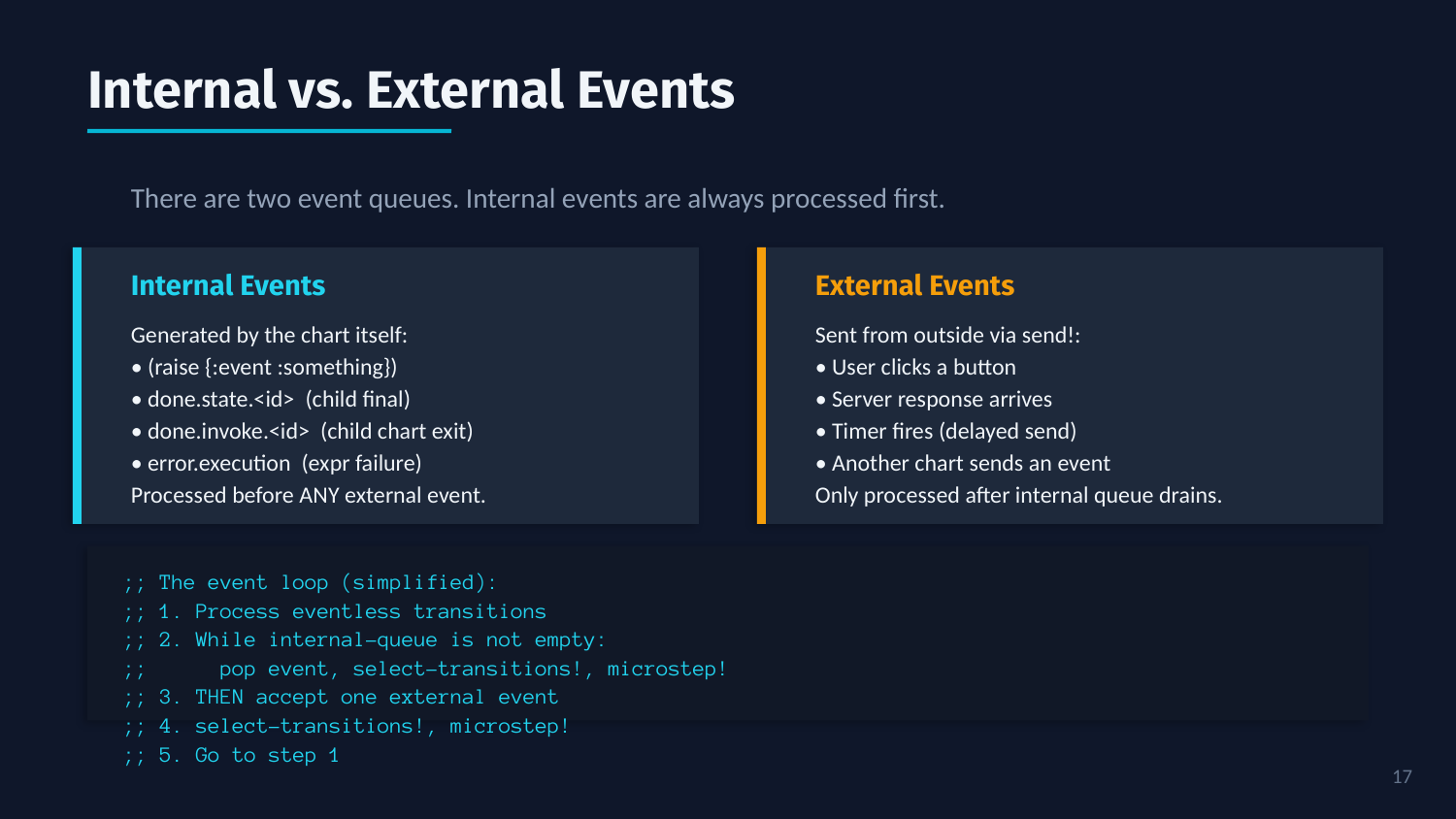

Internal vs. External Events

There are two event queues. Internal events are always processed first.

Internal Events
External Events
Generated by the chart itself:
• (raise {:event :something})
• done.state.<id>  (child final)
• done.invoke.<id>  (child chart exit)
• error.execution  (expr failure)
Processed before ANY external event.
Sent from outside via send!:
• User clicks a button
• Server response arrives
• Timer fires (delayed send)
• Another chart sends an event
Only processed after internal queue drains.

;; The event loop (simplified):
;; 1. Process eventless transitions
;; 2. While internal-queue is not empty:
;;      pop event, select-transitions!, microstep!
;; 3. THEN accept one external event
;; 4. select-transitions!, microstep!
;; 5. Go to step 1
17